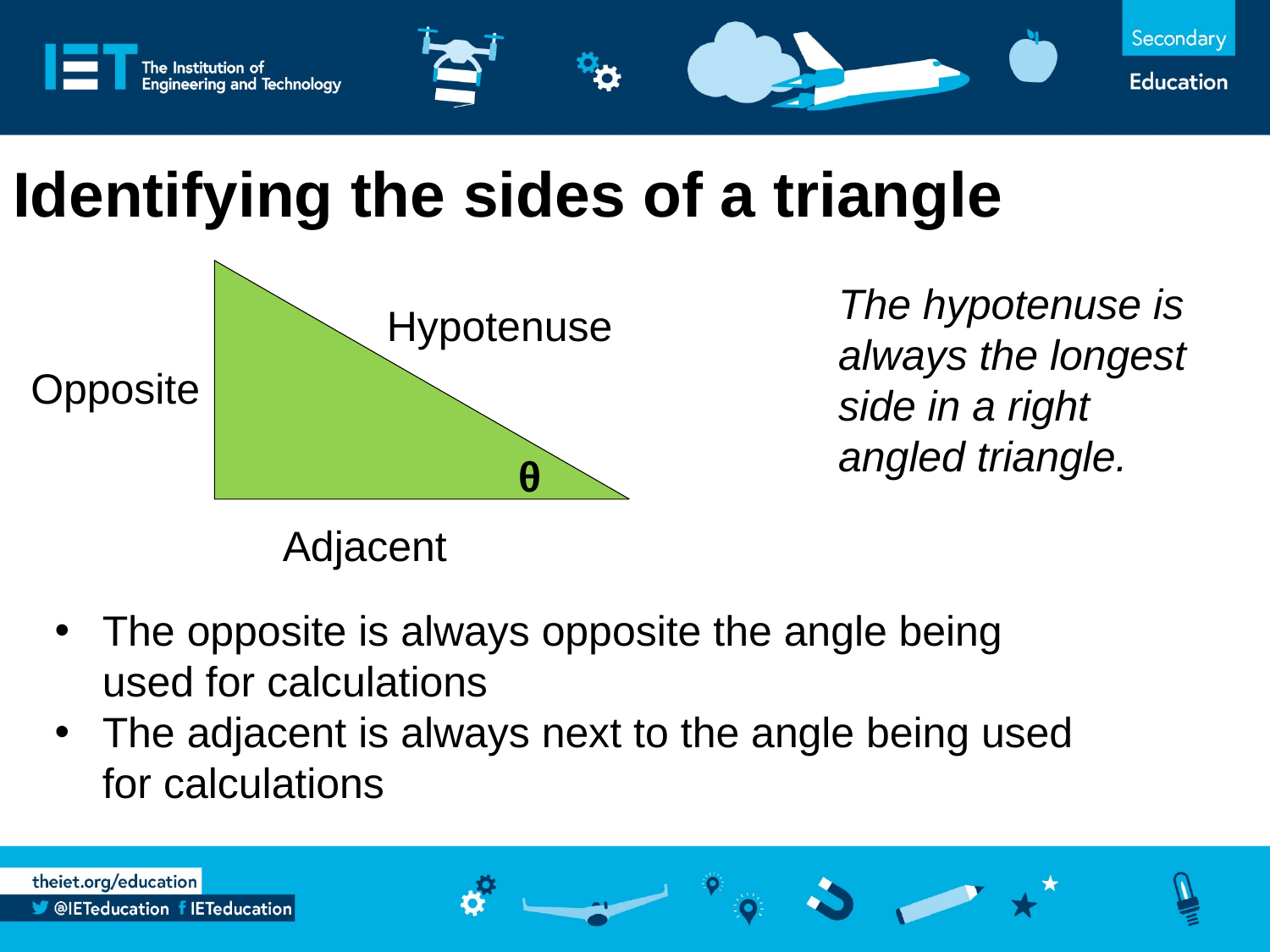

# Identifying the sides of a triangle

Hypotenuse
Opposite
θ
Adjacent
The hypotenuse is always the longest side in a right angled triangle.

The opposite is always opposite the angle being used for calculations
The adjacent is always next to the angle being used for calculations